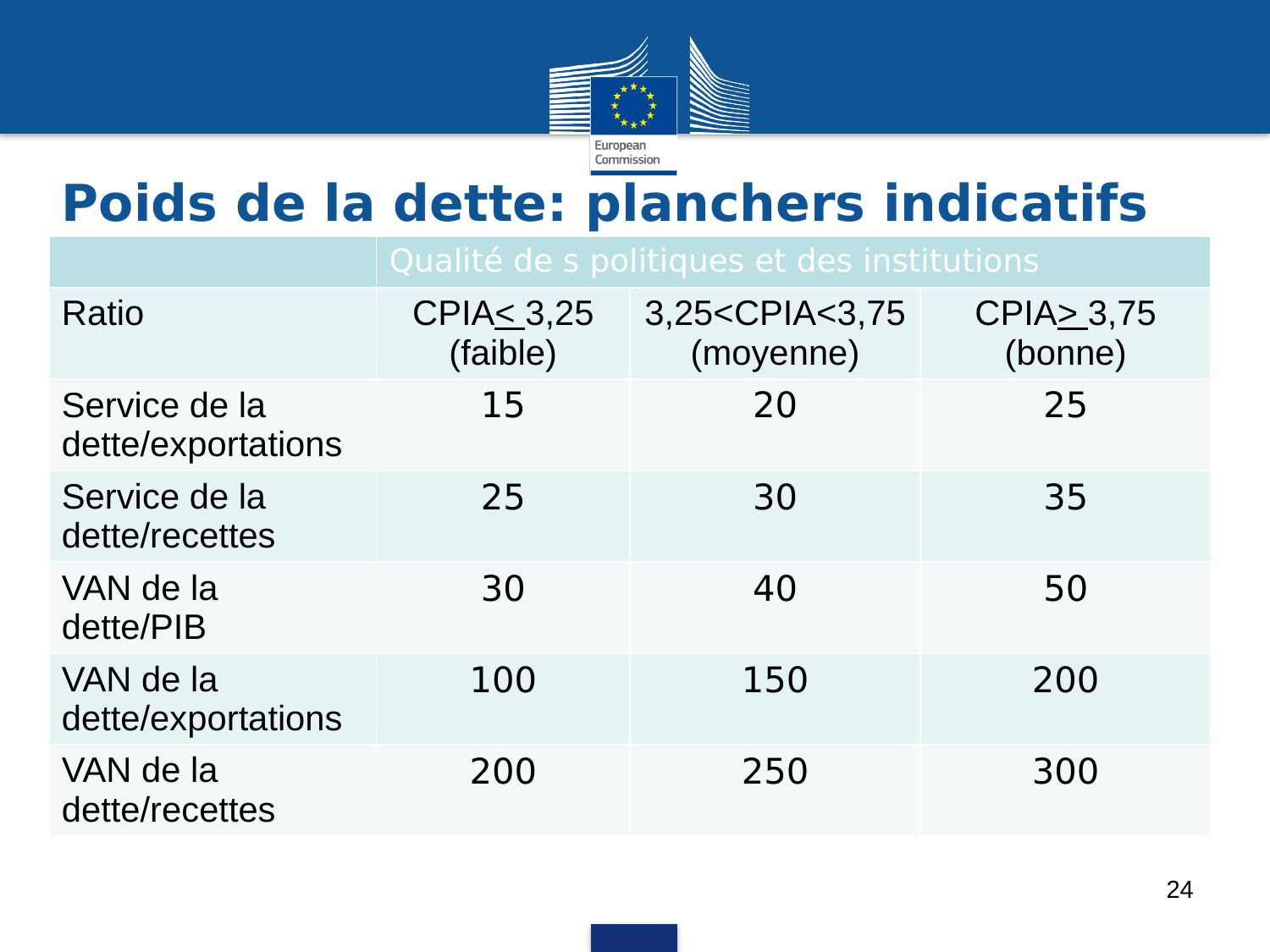

# Poids de la dette: planchers indicatifs
|  | Qualité de s politiques et des institutions |  |  |
| --- | --- | --- | --- |
| Ratio | CPIA< 3,25 (faible) | 3,25<CPIA<3,75 (moyenne) | CPIA> 3,75 (bonne) |
| Service de la dette/exportations | 15 | 20 | 25 |
| Service de la dette/recettes | 25 | 30 | 35 |
| VAN de la dette/PIB | 30 | 40 | 50 |
| VAN de la dette/exportations | 100 | 150 | 200 |
| VAN de la dette/recettes | 200 | 250 | 300 |
24